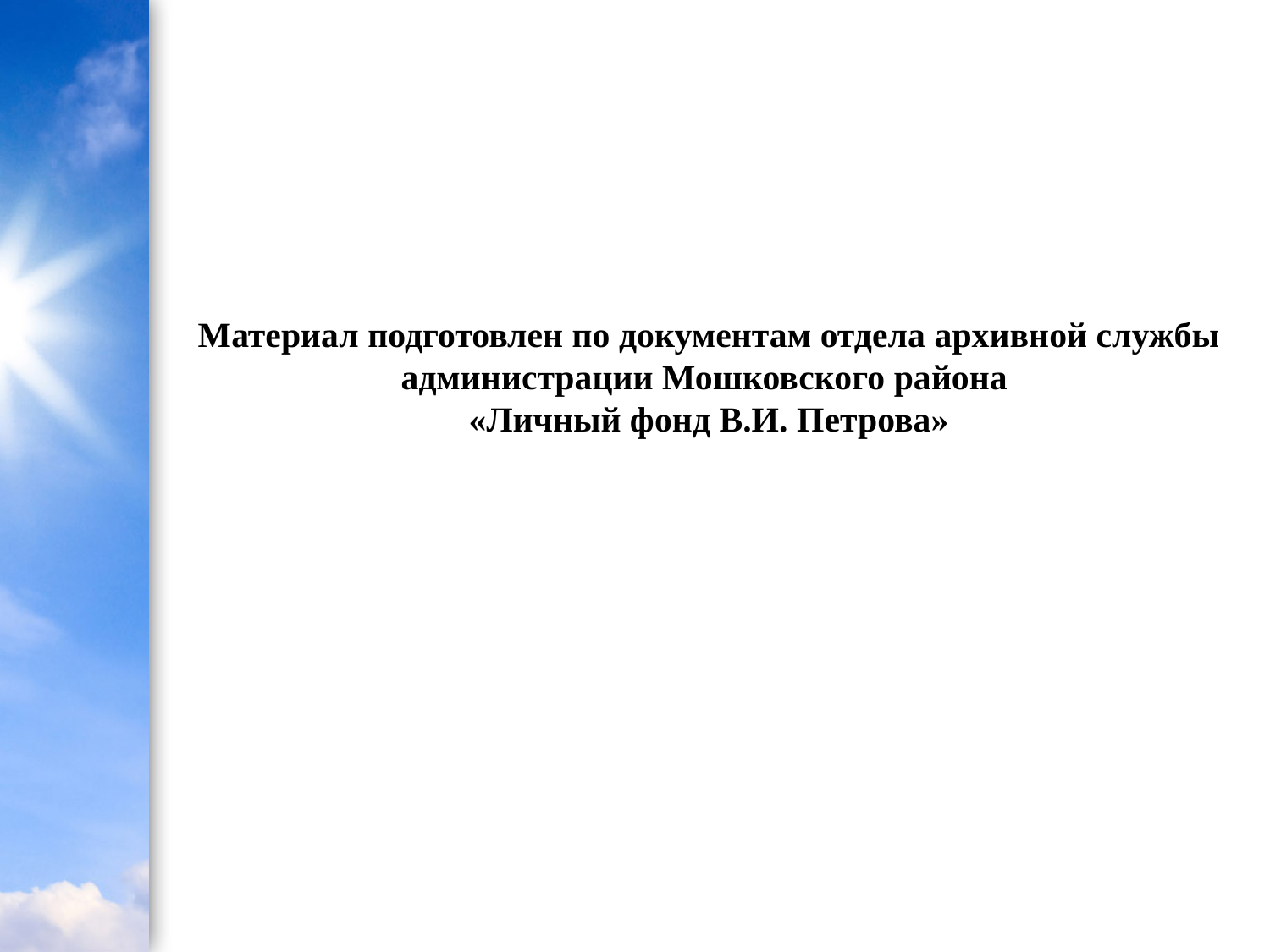

# Материал подготовлен по документам отдела архивной службы администрации Мошковского района «Личный фонд В.И. Петрова»